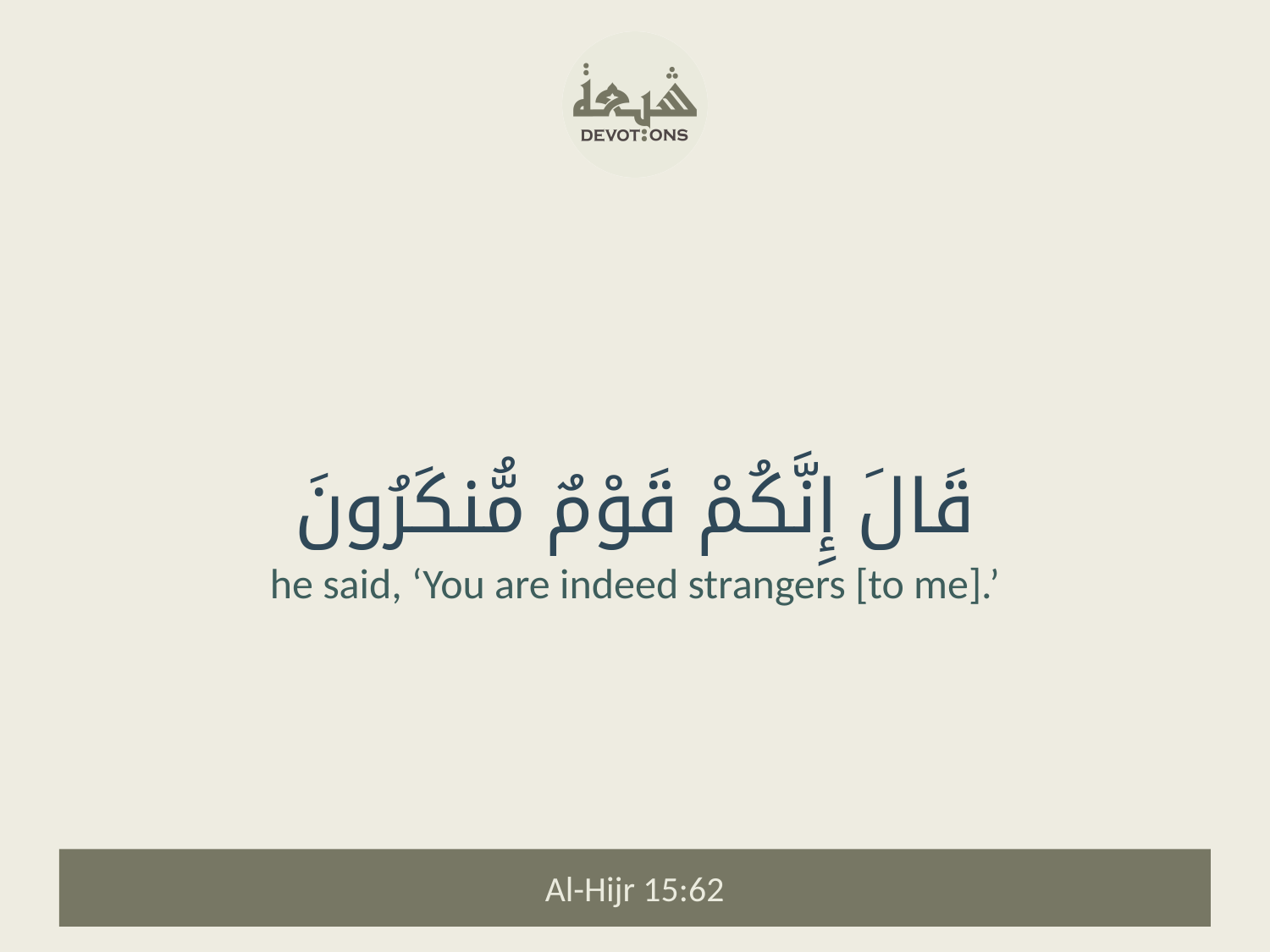

قَالَ إِنَّكُمْ قَوْمٌ مُّنكَرُونَ
he said, ‘You are indeed strangers [to me].’
Al-Hijr 15:62